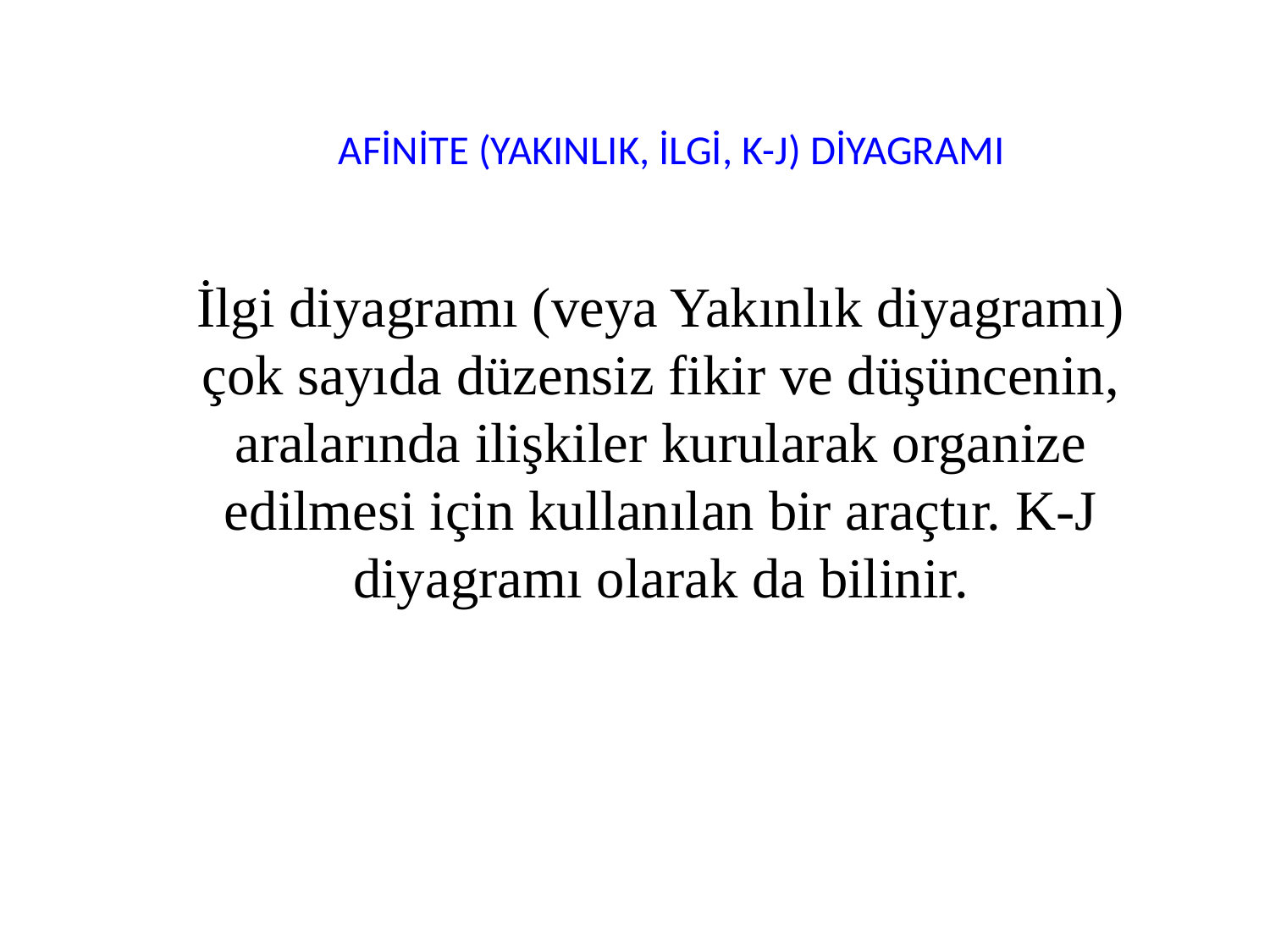

# AFİNİTE (YAKINLIK, İLGİ, K-J) DİYAGRAMI
İlgi diyagramı (veya Yakınlık diyagramı) çok sayıda düzensiz fikir ve düşüncenin, aralarında ilişkiler kurularak organize edilmesi için kullanılan bir araçtır. K-J diyagramı olarak da bilinir.